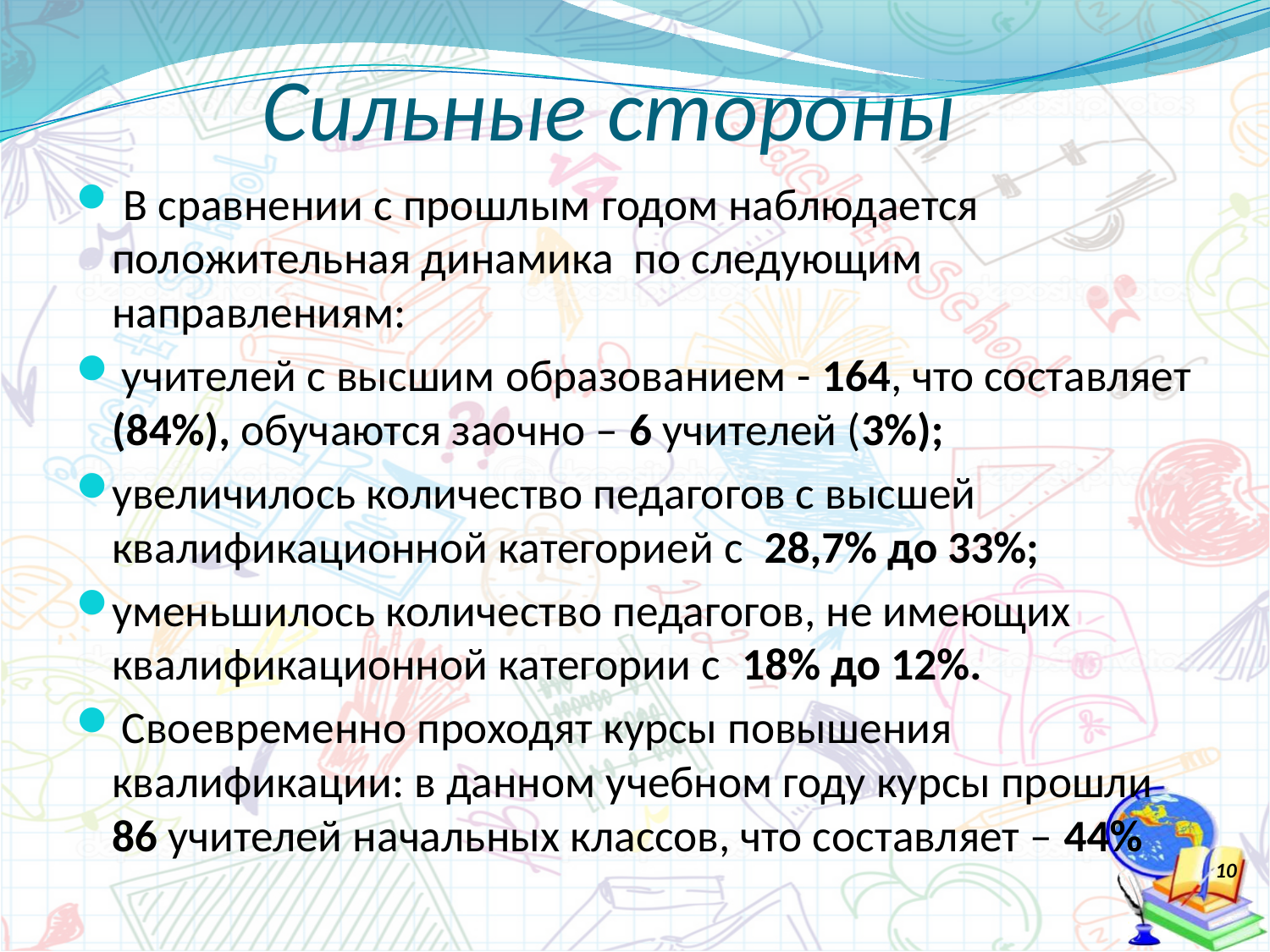

# Сильные стороны
 В сравнении с прошлым годом наблюдается положительная динамика  по следующим направлениям:
 учителей с высшим образованием - 164, что составляет (84%), обучаются заочно – 6 учителей (3%);
увеличилось количество педагогов с высшей квалификационной категорией с  28,7% до 33%;
уменьшилось количество педагогов, не имеющих квалификационной категории с  18% до 12%.
 Своевременно проходят курсы повышения квалификации: в данном учебном году курсы прошли 86 учителей начальных классов, что составляет – 44%

10